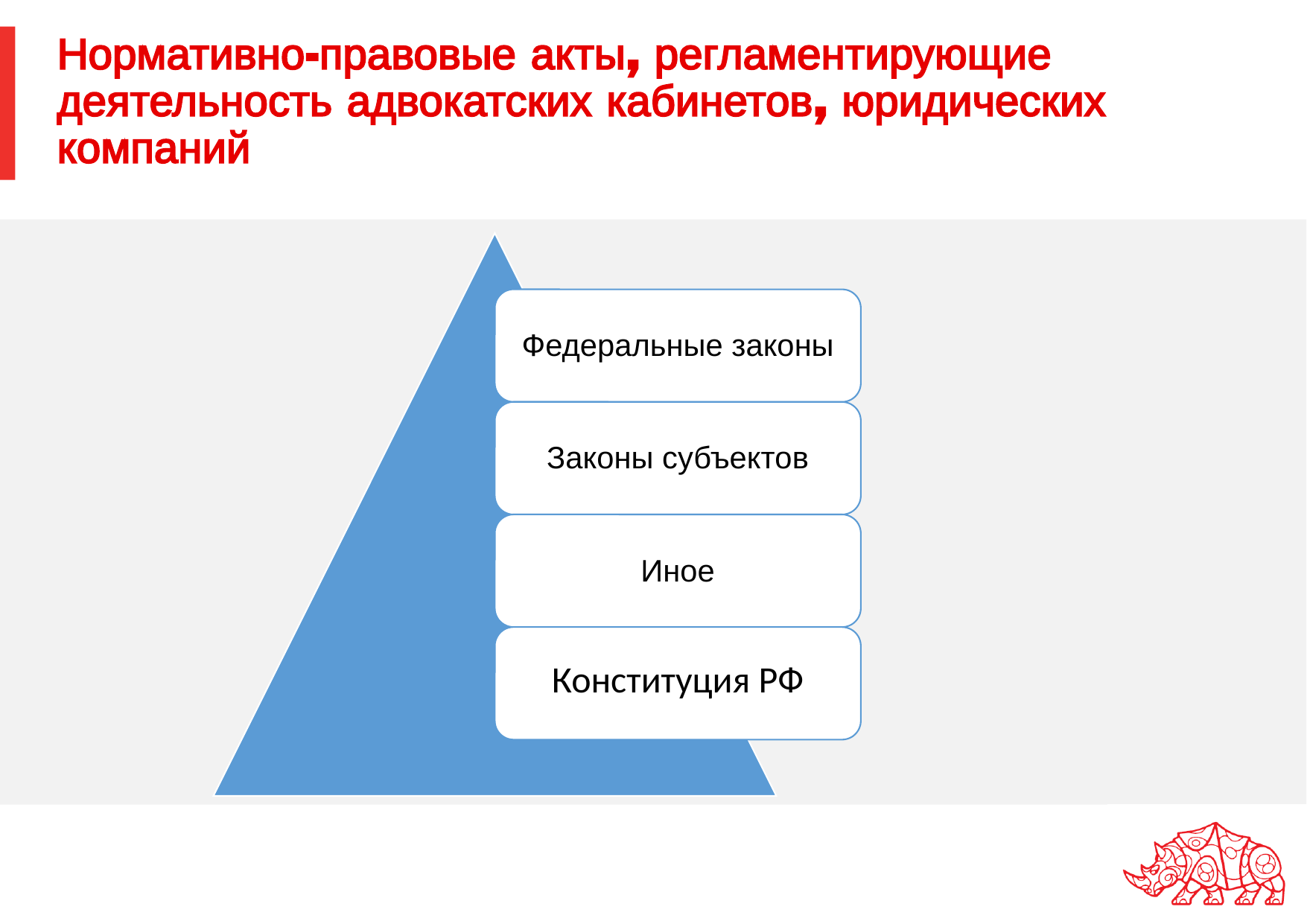

# Нормативно-правовые акты, регламентирующие деятельность адвокатских кабинетов, юридических компаний
Федеральные законы
Законы субъектов
Иное
Конституция РФ